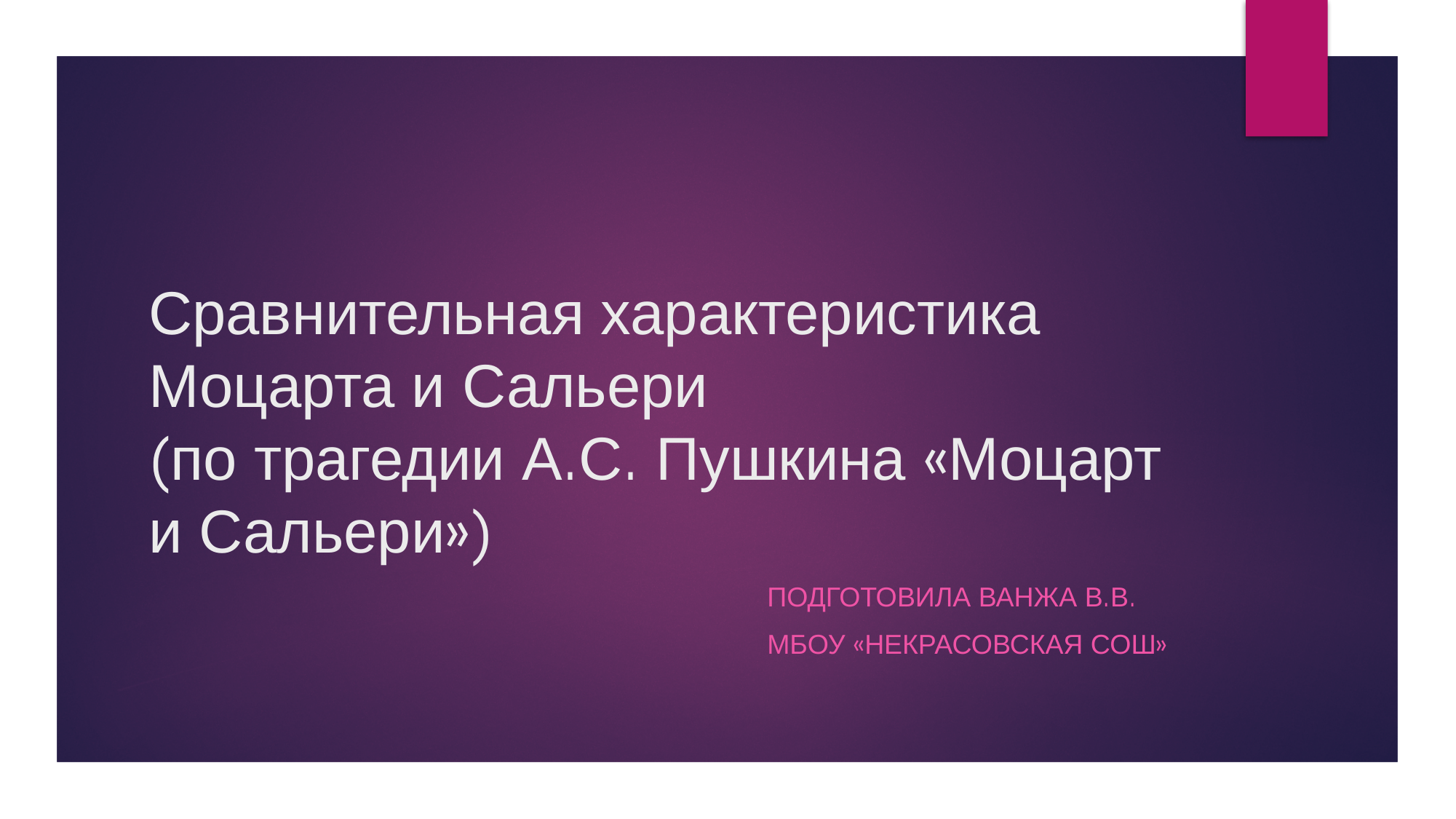

# Сравнительная характеристика Моцарта и Сальери (по трагедии А.С. Пушкина «Моцарт и Сальери»)
Подготовила Ванжа В.В.
МБОУ «Некрасовская СОШ»